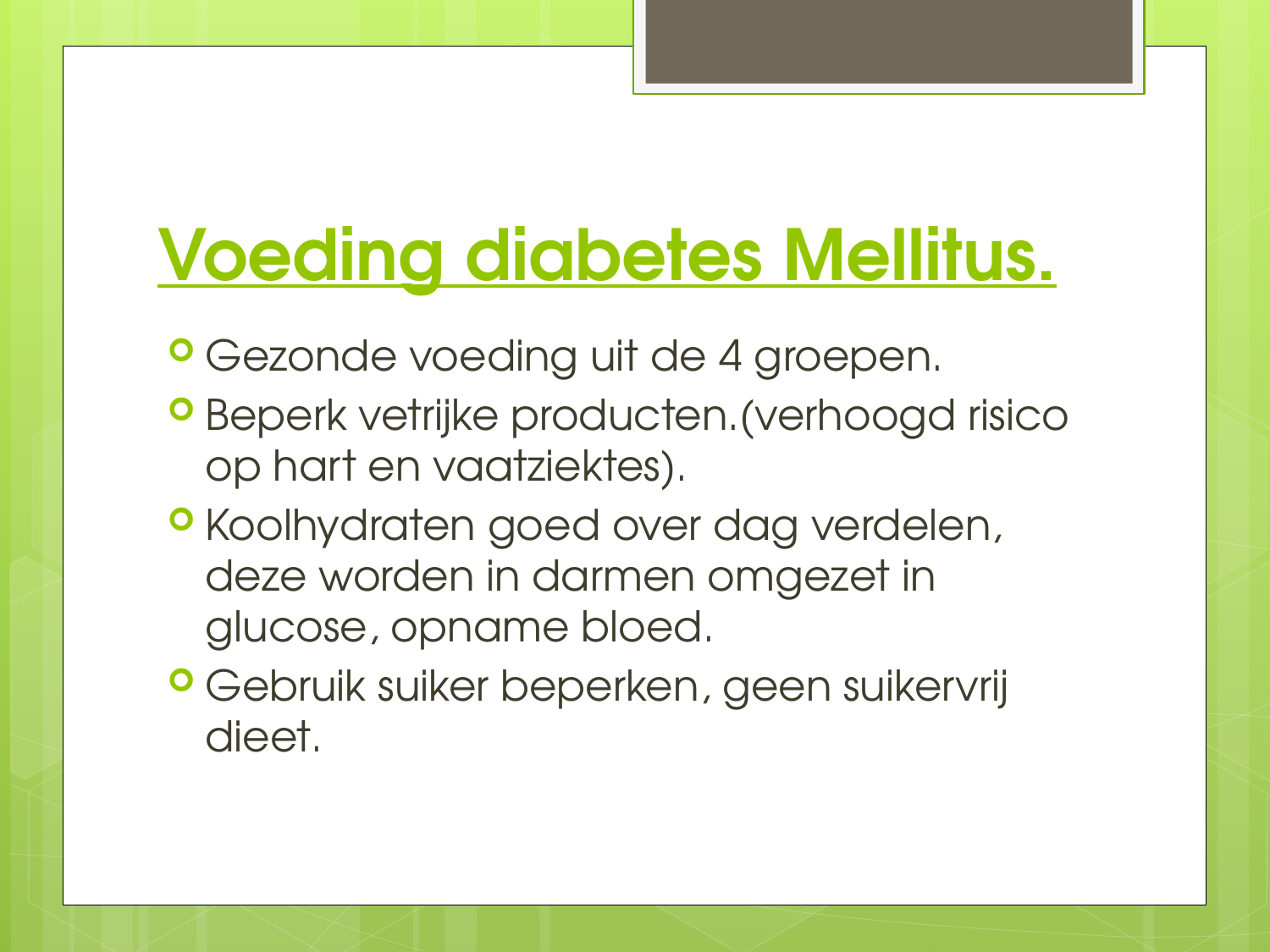

# Voeding diabetes Mellitus.
Gezonde voeding uit de 4 groepen.
Beperk vetrijke producten.(verhoogd risico op hart en vaatziektes).
Koolhydraten goed over dag verdelen, deze worden in darmen omgezet in glucose, opname bloed.
Gebruik suiker beperken, geen suikervrij dieet.